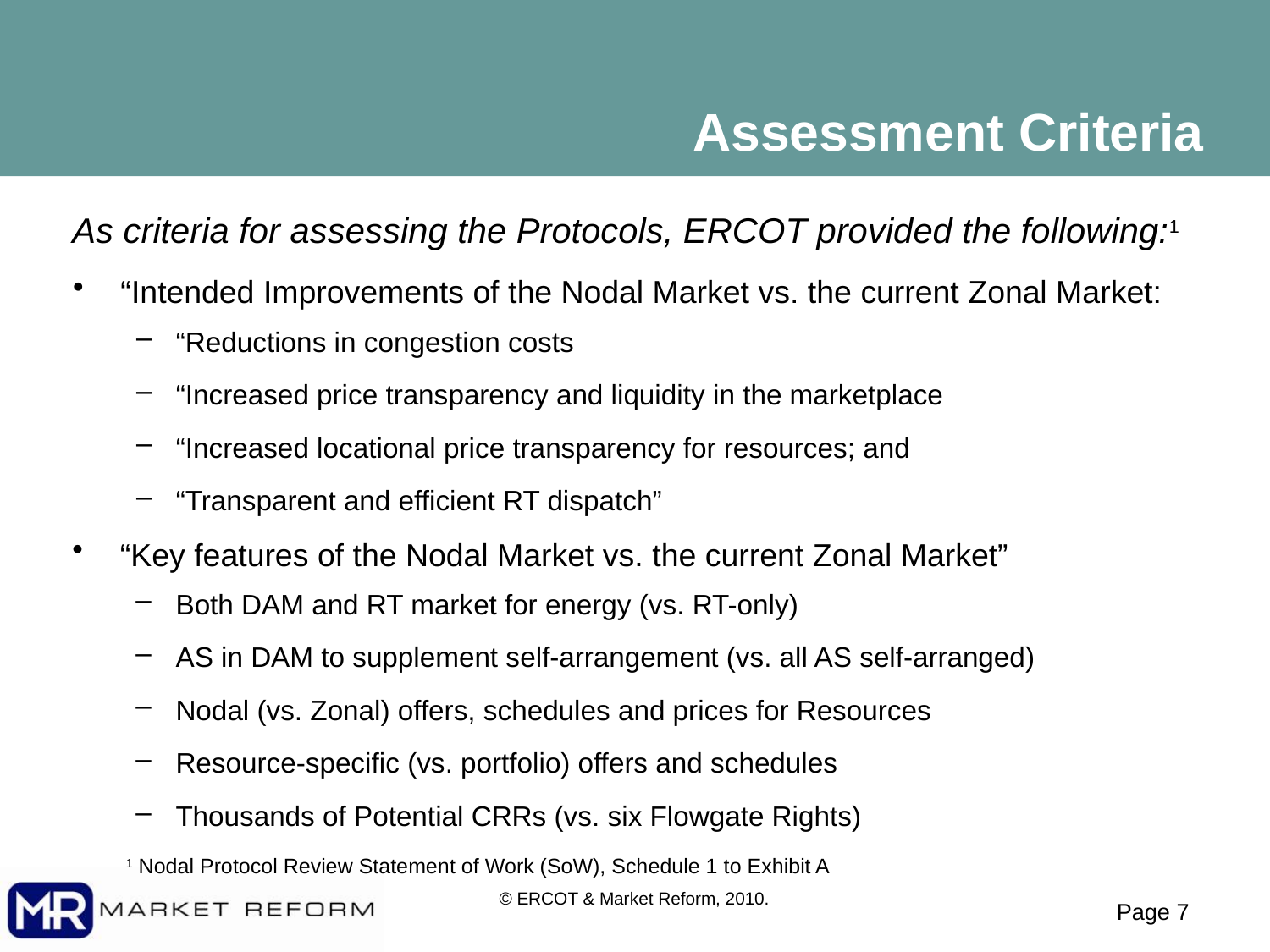

# Assessment Criteria
As criteria for assessing the Protocols, ERCOT provided the following:1
“Intended Improvements of the Nodal Market vs. the current Zonal Market:
“Reductions in congestion costs
“Increased price transparency and liquidity in the marketplace
“Increased locational price transparency for resources; and
“Transparent and efficient RT dispatch”
“Key features of the Nodal Market vs. the current Zonal Market”
Both DAM and RT market for energy (vs. RT-only)
AS in DAM to supplement self-arrangement (vs. all AS self-arranged)
Nodal (vs. Zonal) offers, schedules and prices for Resources
Resource-specific (vs. portfolio) offers and schedules
Thousands of Potential CRRs (vs. six Flowgate Rights)
1 Nodal Protocol Review Statement of Work (SoW), Schedule 1 to Exhibit A
© ERCOT & Market Reform, 2010.
Page 7